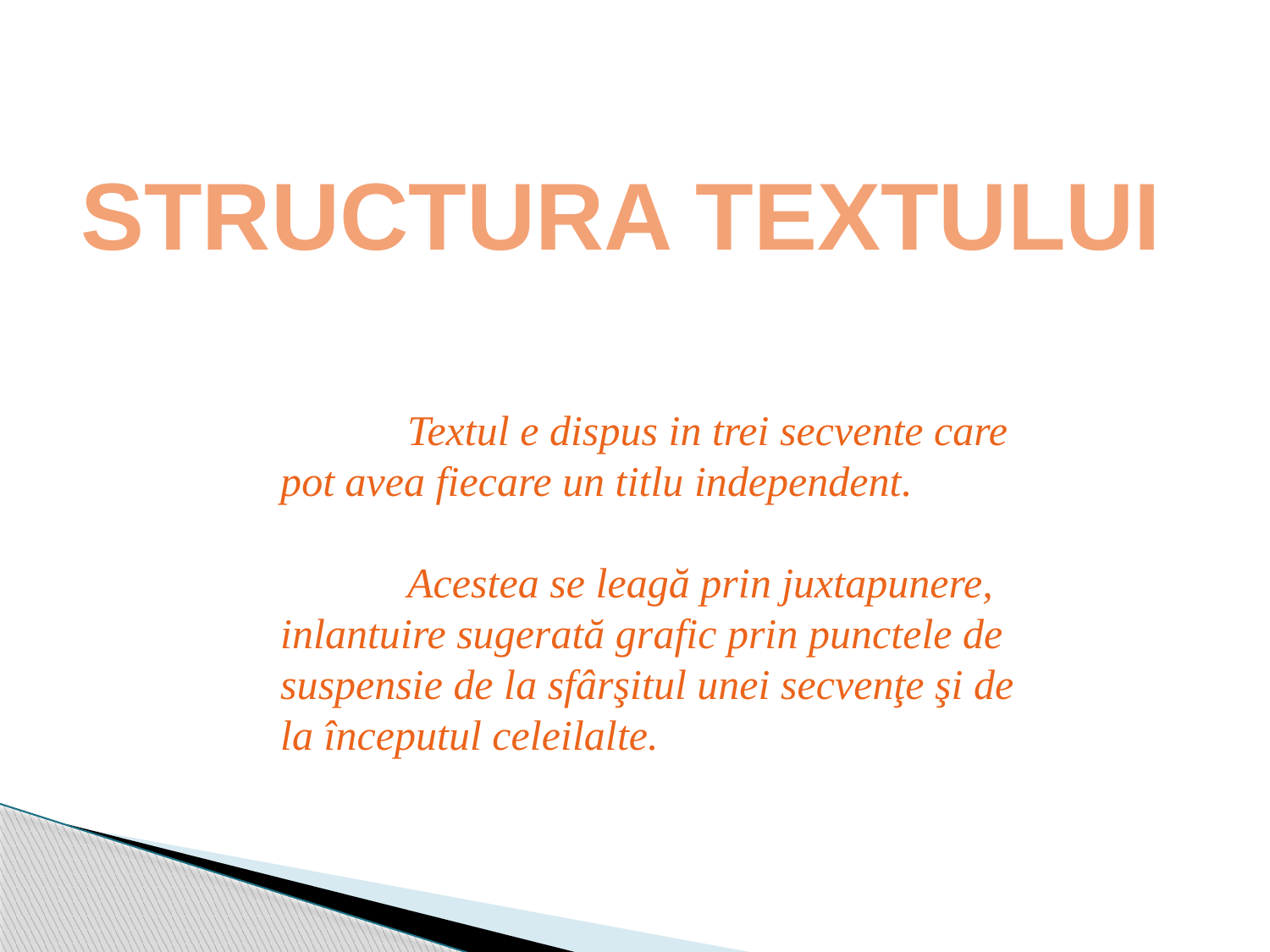

Structura textului
	Textul e dispus in trei secvente care pot avea fiecare un titlu independent.

	Acestea se leagă prin juxtapunere, inlantuire sugerată grafic prin punctele de suspensie de la sfârşitul unei secvenţe şi de la începutul celeilalte.